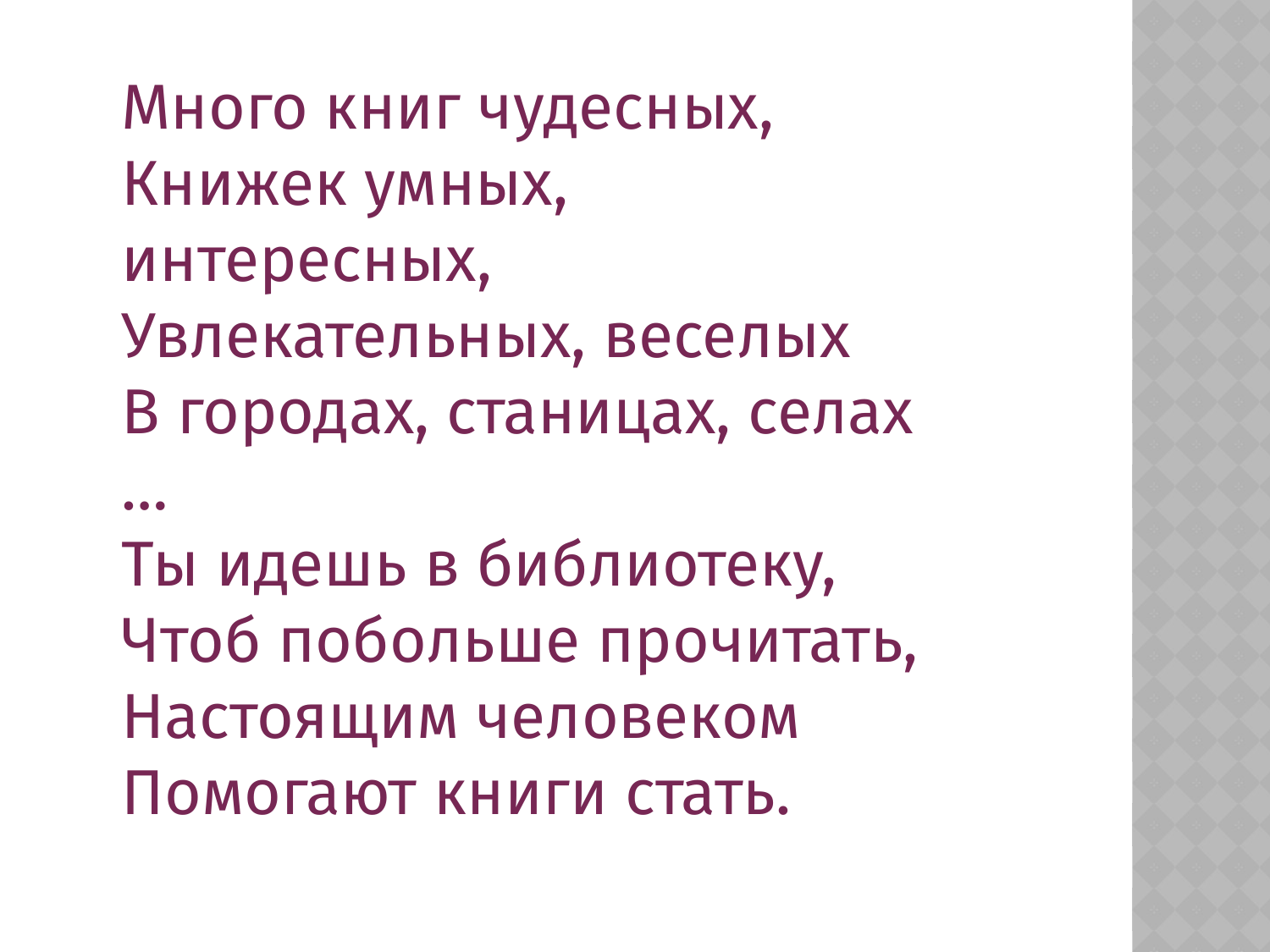

Много книг чудесных,
Книжек умных, интересных,
Увлекательных, веселых
В городах, станицах, селах …
Ты идешь в библиотеку,
Чтоб побольше прочитать,
Настоящим человеком
Помогают книги стать.